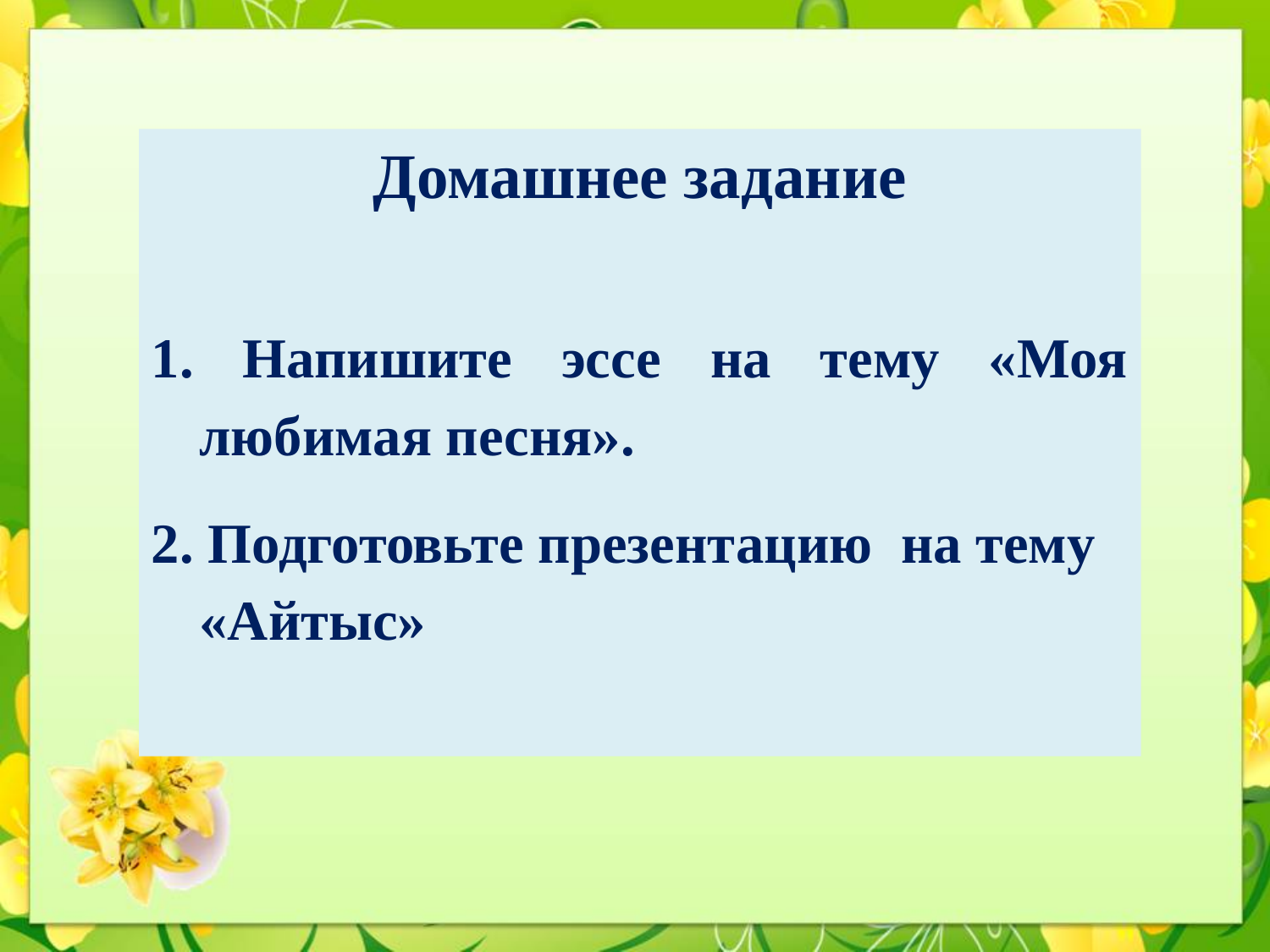

Домашнее задание

1. Напишите эссе на тему «Моя любимая песня».
2. Подготовьте презентацию  на тему «Айтыс»